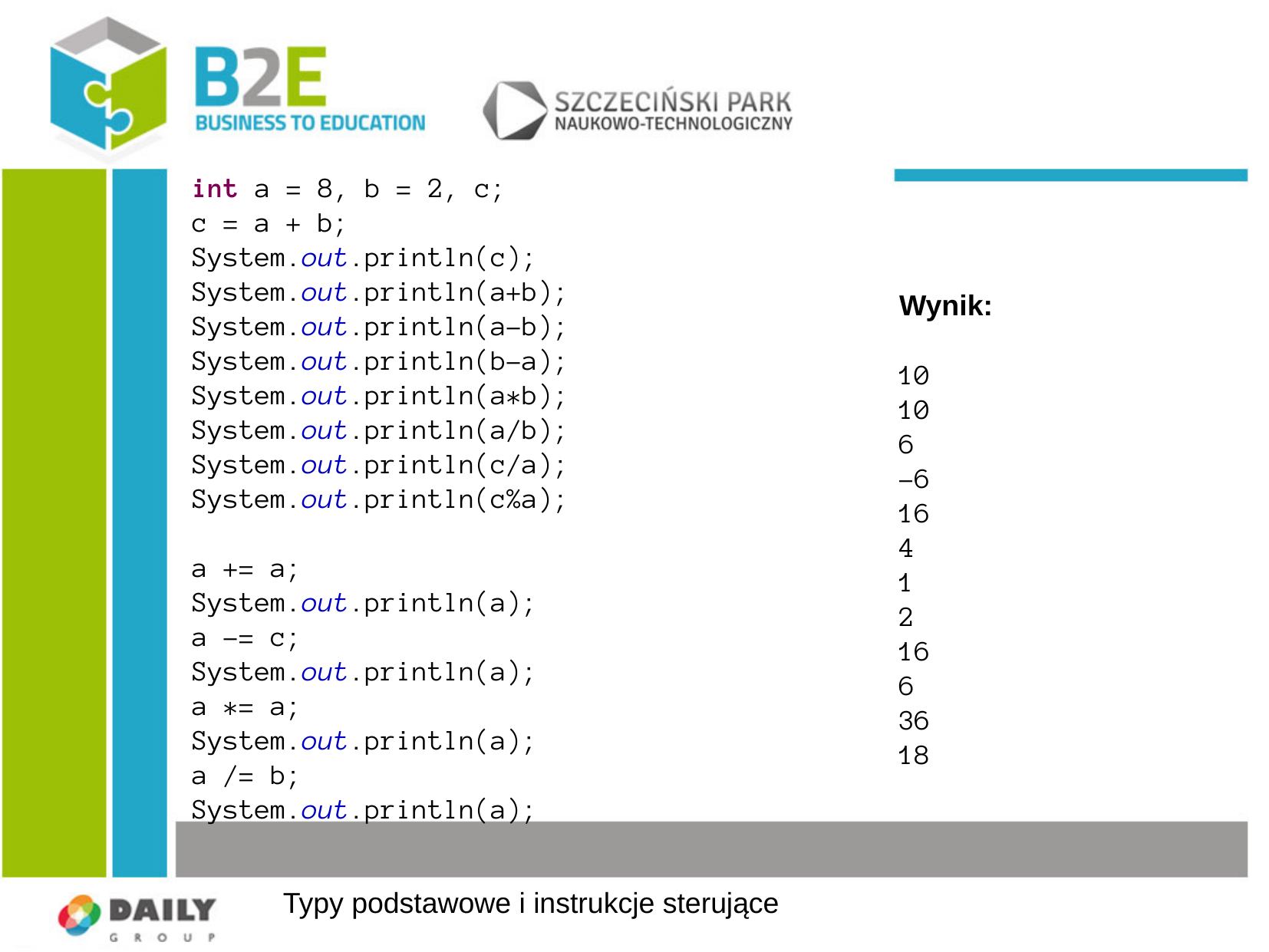

int a = 8, b = 2, c;
c = a + b;
System.out.println(c);
System.out.println(a+b);
System.out.println(a-b);
System.out.println(b-a);
System.out.println(a*b);
System.out.println(a/b);
System.out.println(c/a);
System.out.println(c%a);

a += a;
System.out.println(a);
a -= c;
System.out.println(a);
a *= a;
System.out.println(a);
a /= b;
System.out.println(a);
Wynik:

10
10
6
-6
16
4
1
2
16
6
36
18
Typy podstawowe i instrukcje sterujące